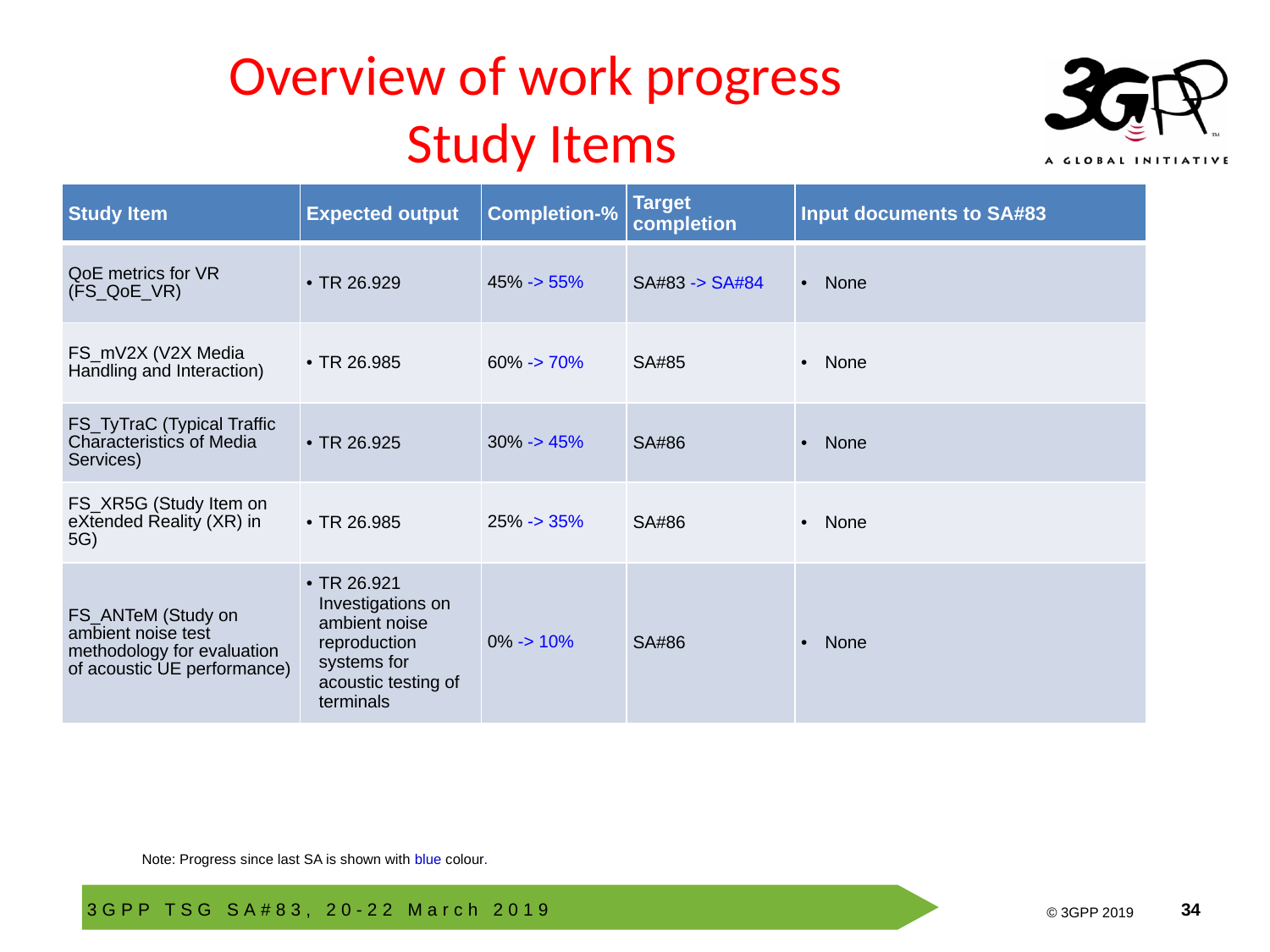

# Overview of work progress Study Items
| Study Item | Expected output | Completion-% | Target completion | Input documents to SA#83 |
| --- | --- | --- | --- | --- |
| QoE metrics for VR (FS\_QoE\_VR) | TR 26.929 | 45% -> 55% | SA#83 -> SA#84 | None |
| FS\_mV2X (V2X Media Handling and Interaction) | TR 26.985 | 60% -> 70% | SA#85 | None |
| FS\_TyTraC (Typical Traffic Characteristics of Media Services) | TR 26.925 | 30% -> 45% | SA#86 | None |
| FS\_XR5G (Study Item on eXtended Reality (XR) in 5G) | TR 26.985 | 25% -> 35% | SA#86 | None |
| FS\_ANTeM (Study on ambient noise test methodology for evaluation of acoustic UE performance) | TR 26.921 Investigations on ambient noise reproduction systems for acoustic testing of terminals | 0% -> 10% | SA#86 | None |

Note: Progress since last SA is shown with blue colour.